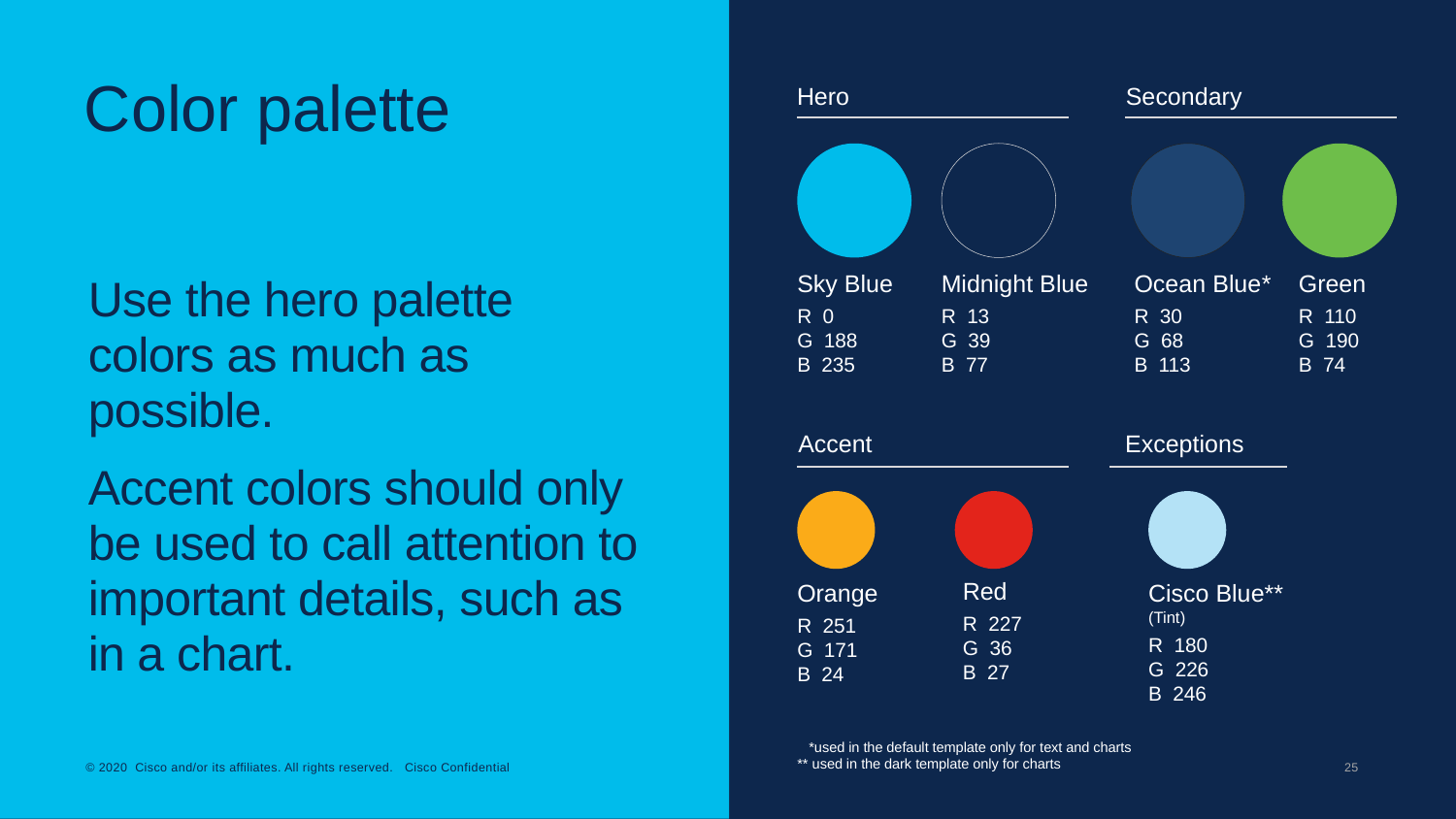

# Color palette
Hero
Secondary

Sky Blue
R  0
G  188
B  235
Midnight Blue
R  13
G  39
B  77
Ocean Blue*
R  30
G  68
B  113
Green
R  110
G  190
B  74
Use the hero palette colors as much as possible.
Accent colors should only be used to call attention to important details, such as in a chart.
Accent
Exceptions

Red
R  227
G  36
B  27
Orange
R  251
G  171
B  24
Cisco Blue** (Tint)
R  180
G  226
B  246
   *used in the default template only for text and charts
** used in the dark template only for charts